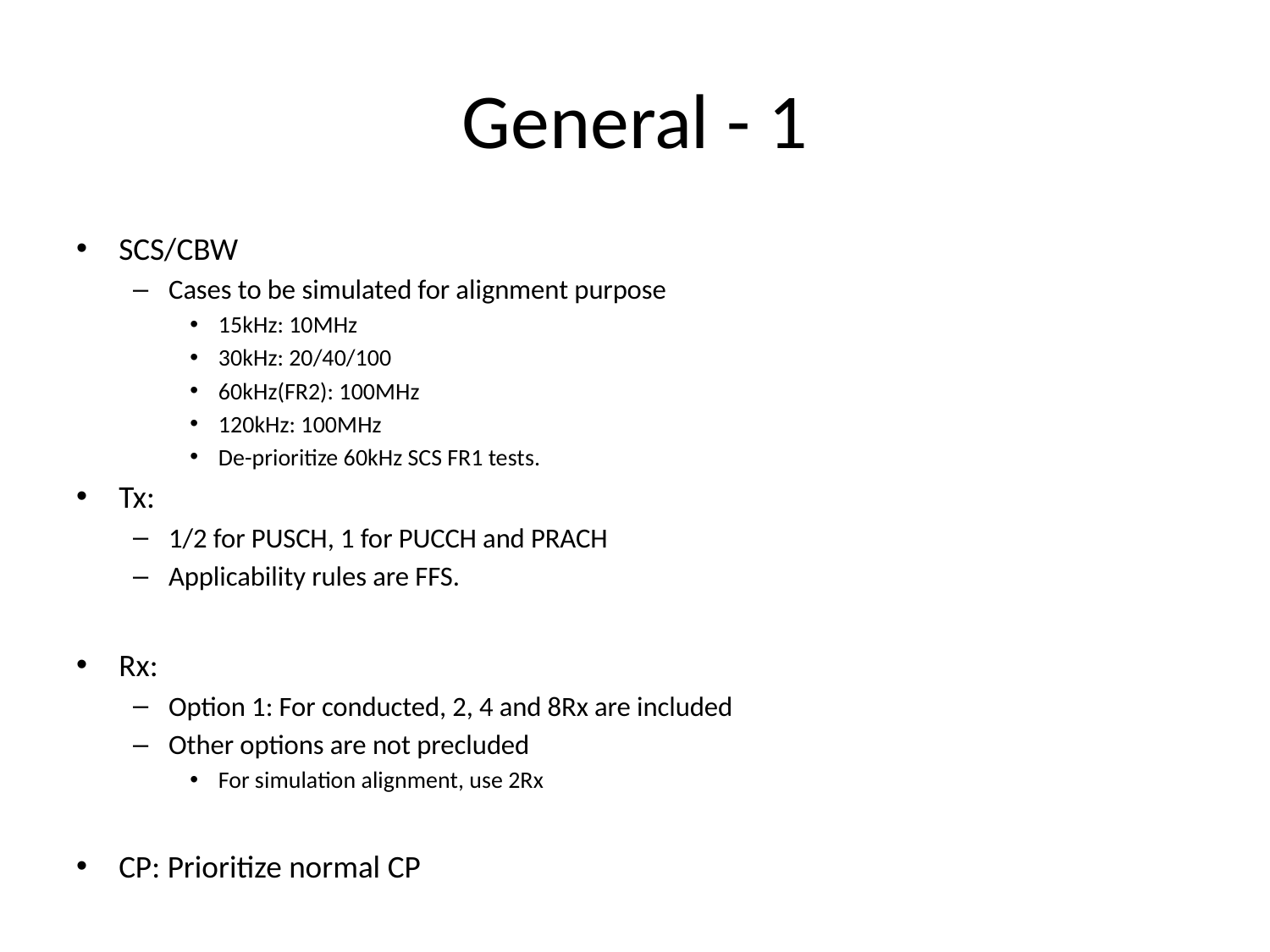

# General - 1
SCS/CBW
Cases to be simulated for alignment purpose
15kHz: 10MHz
30kHz: 20/40/100
60kHz(FR2): 100MHz
120kHz: 100MHz
De-prioritize 60kHz SCS FR1 tests.
Tx:
1/2 for PUSCH, 1 for PUCCH and PRACH
Applicability rules are FFS.

Rx:
Option 1: For conducted, 2, 4 and 8Rx are included
Other options are not precluded
For simulation alignment, use 2Rx

CP: Prioritize normal CP